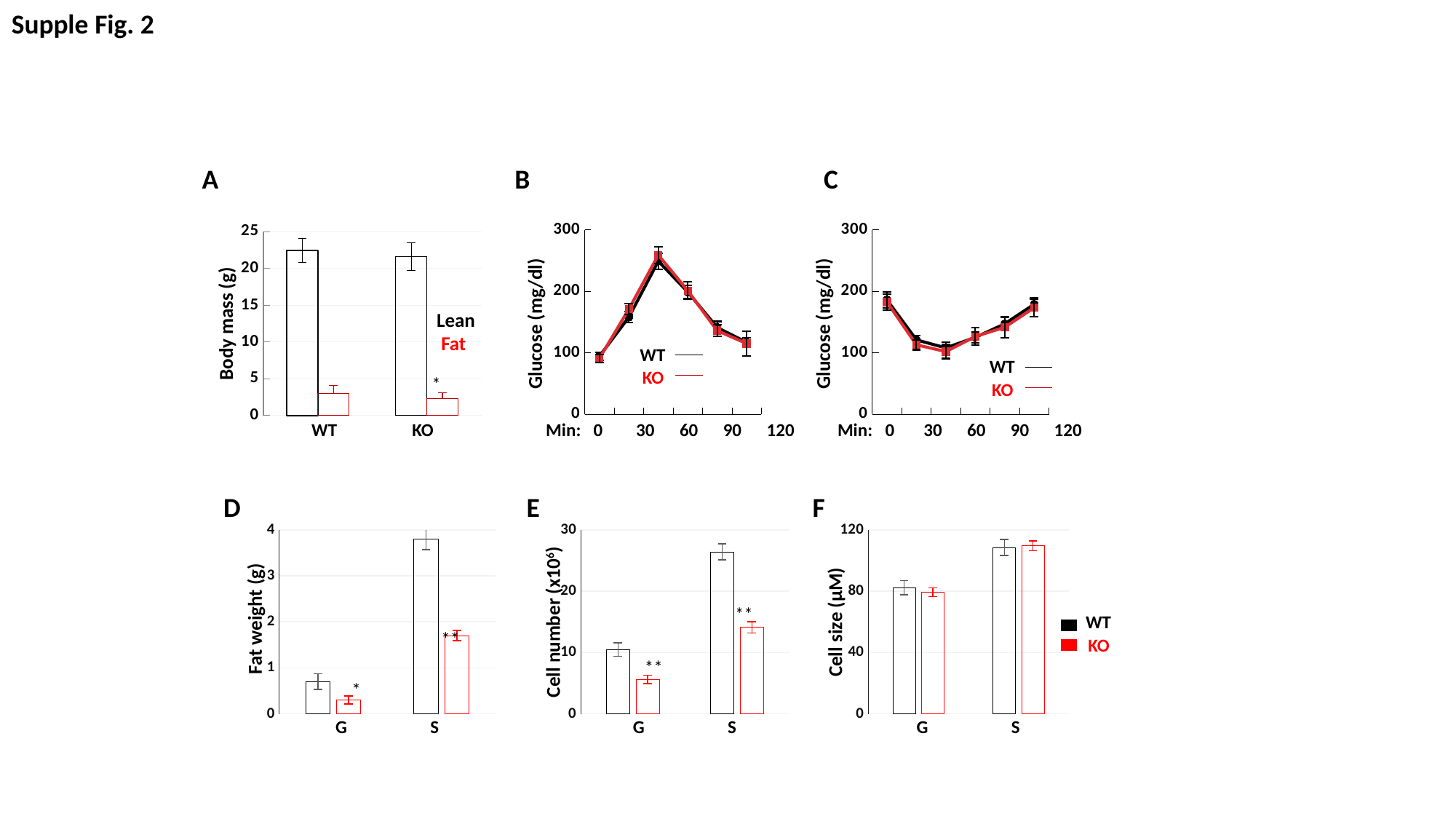

Supple Fig. 2

A
B
C

### Chart

| Category |  |  |
|---|---|---|
| 0 | 94.5 | 90.9 |
| 15 | 158.0 | 171.0 |
| 30 | 249.0 | 259.0 |
| 60 | 199.0 | 201.0 |
| 90 | 141.0 | 136.0 |
| 120 | 117.0 | 115.0 |

### Chart

| Category |  |  |
|---|---|---|
| 0 | 186.0 | 182.5 |
| 15 | 121.0 | 113.0 |
| 30 | 108.0 | 102.0 |
| 60 | 125.0 | 126.5 |
| 90 | 147.0 | 141.5 |
| 120 | 179.0 | 173.5 |

### Chart

| Category |  |  |
|---|---|---|
Lean
 Fat
Body mass (g)
Glucose (mg/dl)
Glucose (mg/dl)
WT
WT
KO
*
KO
  WT                  KO
Min:   0        30      60      90      120
Min:   0       30      60      90      120
D
E
F

### Chart

| Category |  |  |
|---|---|---|
Cell number (x106)

### Chart

| Category |  |  |
|---|---|---|
Fat weight (g)

### Chart

| Category |  |  |
|---|---|---|
Cell size (µM)
**
WT

**
KO

**
*
G                    S
G                    S
G                    S